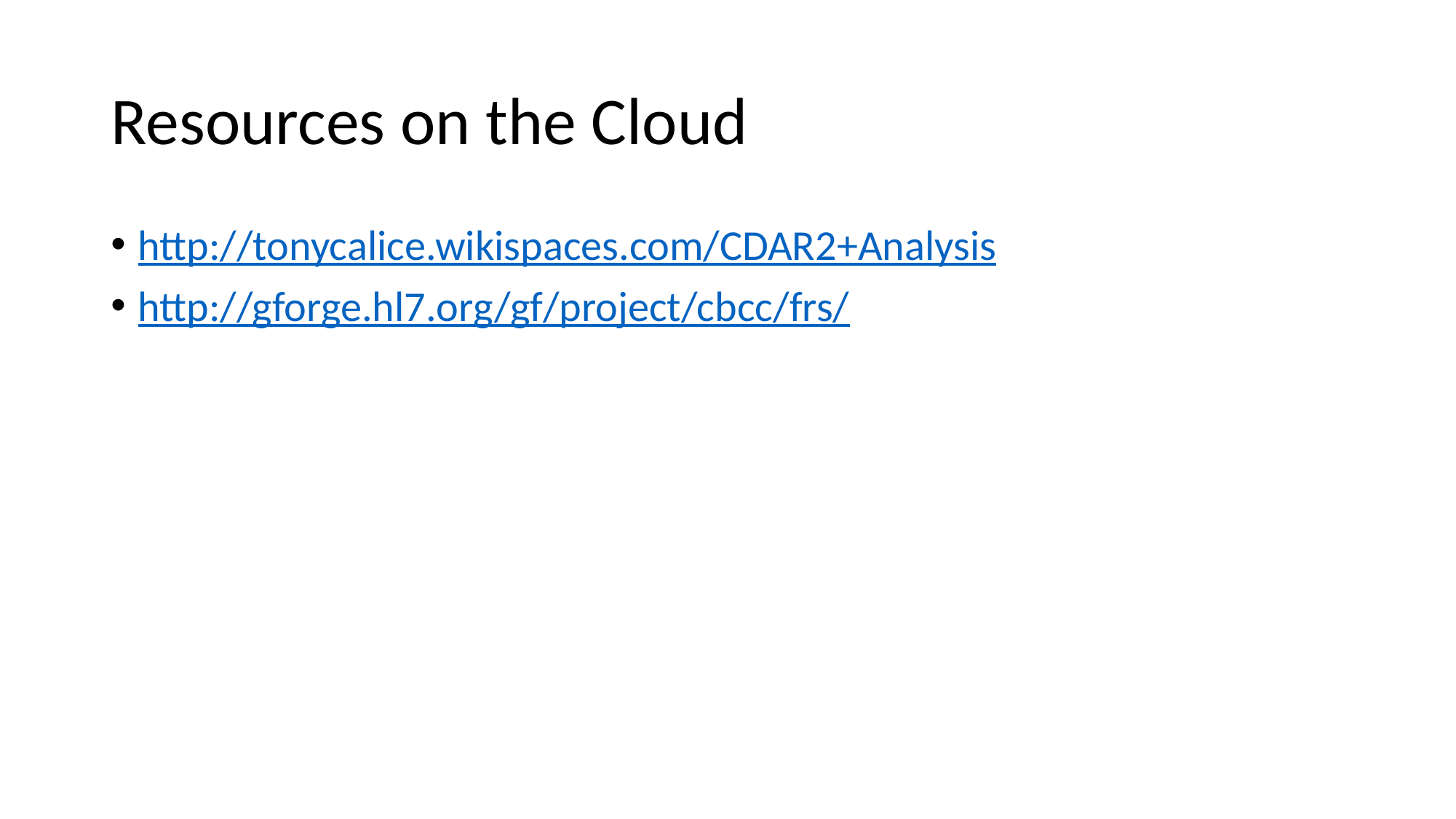

# Resources on the Cloud
http://tonycalice.wikispaces.com/CDAR2+Analysis
http://gforge.hl7.org/gf/project/cbcc/frs/